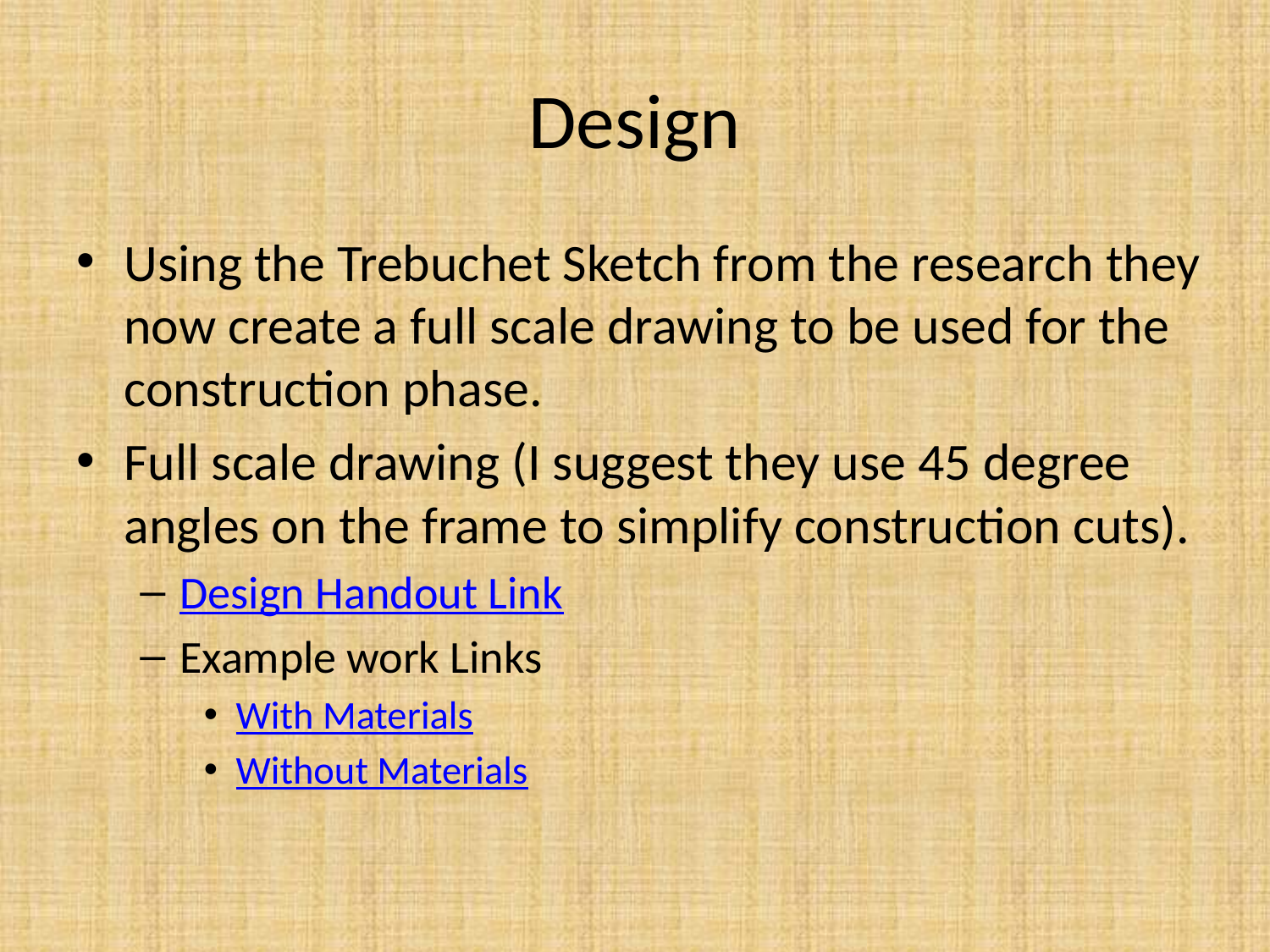

# Design
Using the Trebuchet Sketch from the research they now create a full scale drawing to be used for the construction phase.
Full scale drawing (I suggest they use 45 degree angles on the frame to simplify construction cuts).
Design Handout Link
Example work Links
With Materials
Without Materials